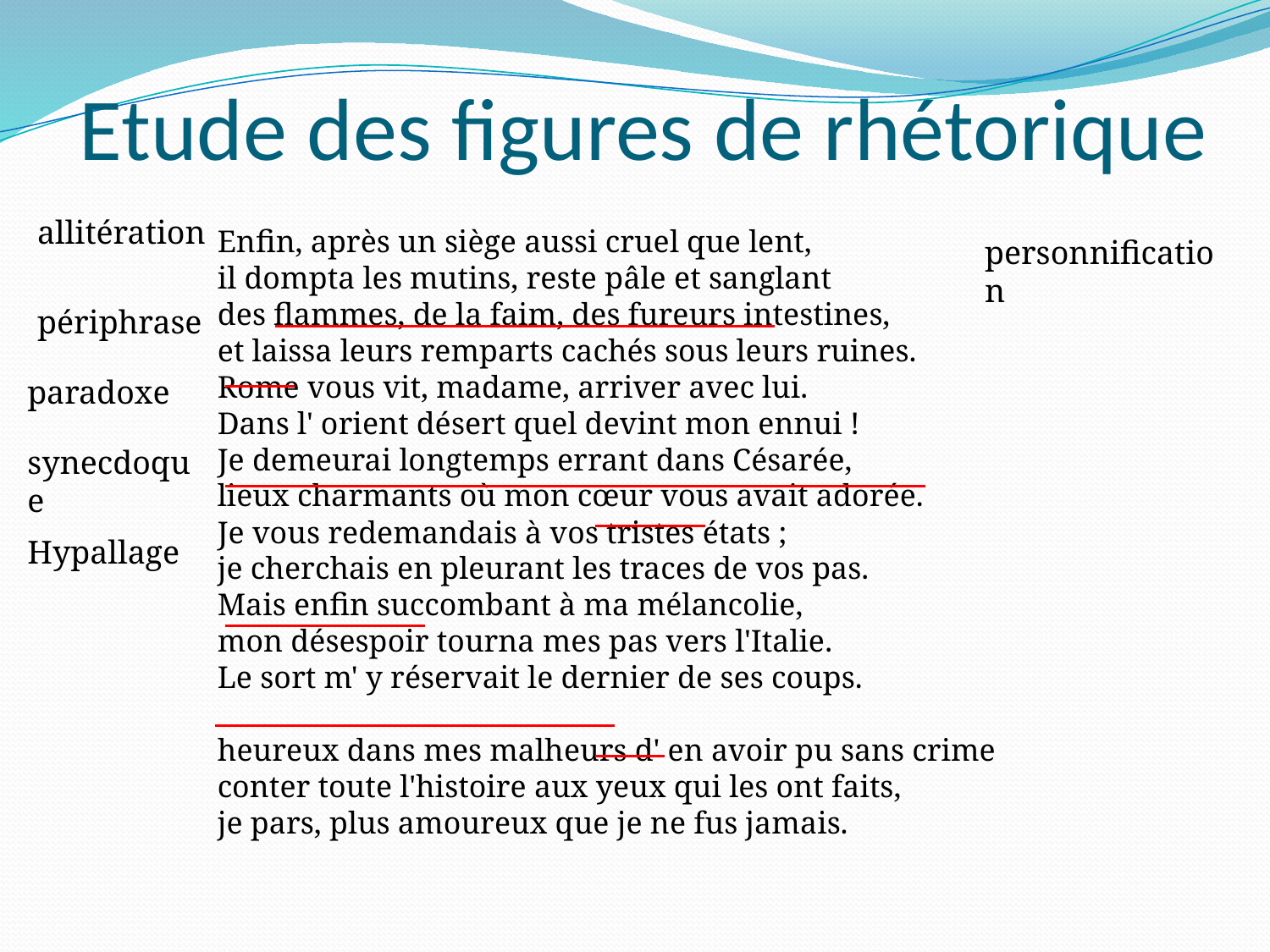

# Etude des figures de rhétorique
allitération
Enfin, après un siège aussi cruel que lent,
il dompta les mutins, reste pâle et sanglant
des flammes, de la faim, des fureurs intestines,
et laissa leurs remparts cachés sous leurs ruines.
Rome vous vit, madame, arriver avec lui.
Dans l' orient désert quel devint mon ennui !
Je demeurai longtemps errant dans Césarée,
lieux charmants où mon cœur vous avait adorée.
Je vous redemandais à vos tristes états ;
je cherchais en pleurant les traces de vos pas.
Mais enfin succombant à ma mélancolie,
mon désespoir tourna mes pas vers l'Italie.
Le sort m' y réservait le dernier de ses coups.

heureux dans mes malheurs d' en avoir pu sans crime
conter toute l'histoire aux yeux qui les ont faits,
je pars, plus amoureux que je ne fus jamais.
personnification
périphrase
paradoxe
synecdoque
Hypallage